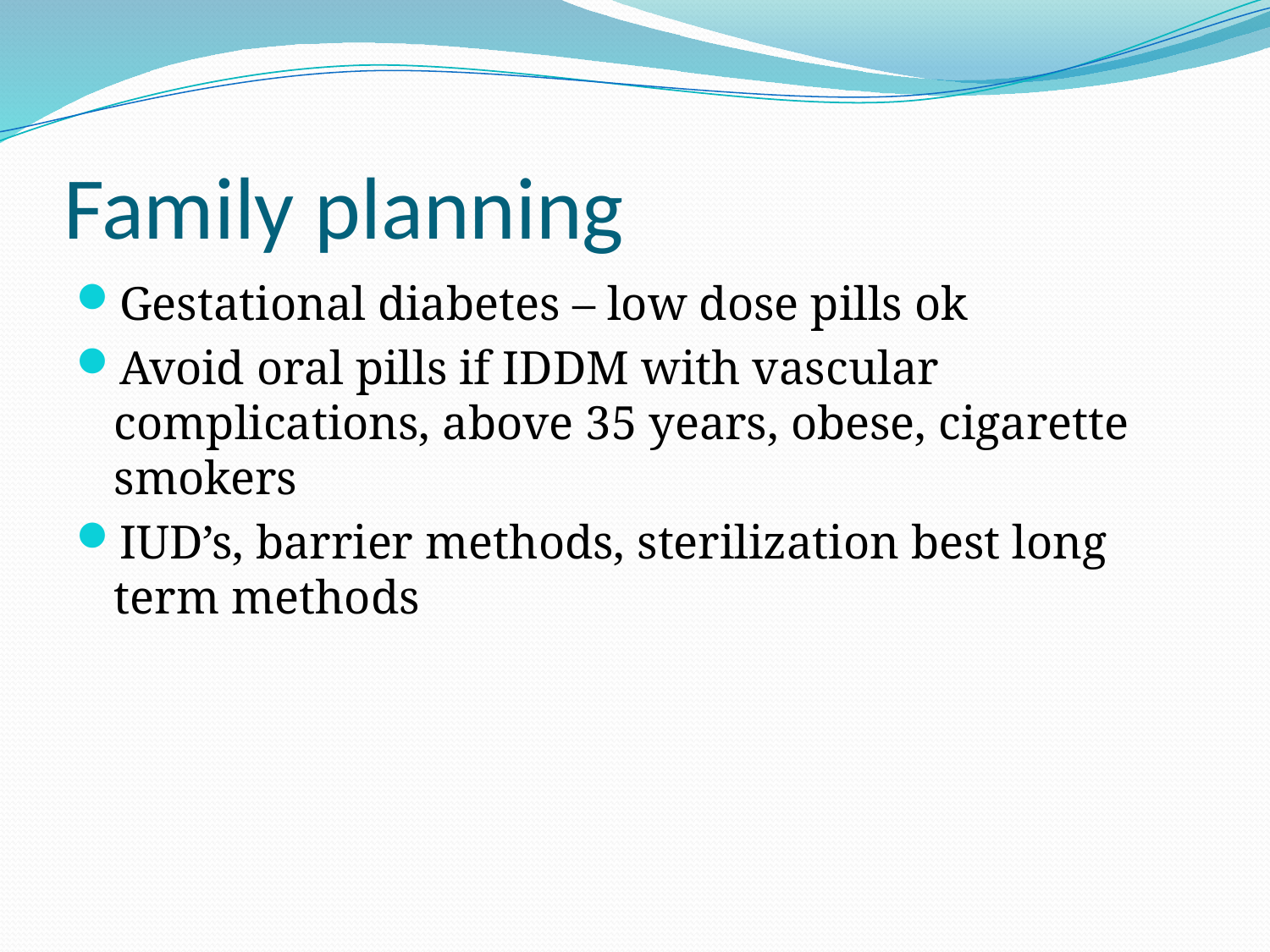

# Family planning
Gestational diabetes – low dose pills ok
Avoid oral pills if IDDM with vascular complications, above 35 years, obese, cigarette smokers
IUD’s, barrier methods, sterilization best long term methods